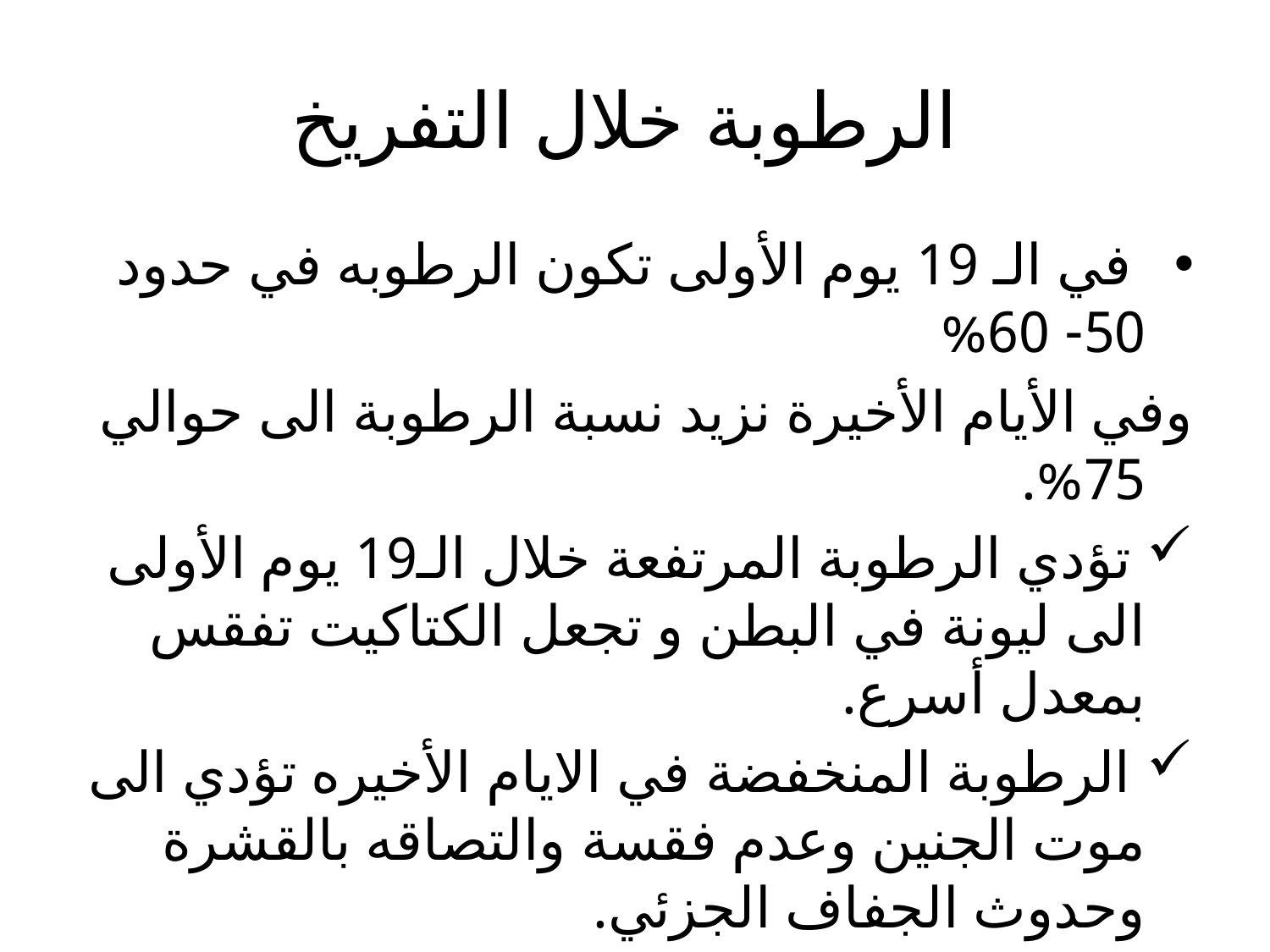

# الرطوبة خلال التفريخ
 في الـ 19 يوم الأولى تكون الرطوبه في حدود 50- 60%
وفي الأيام الأخيرة نزيد نسبة الرطوبة الى حوالي 75%.
 تؤدي الرطوبة المرتفعة خلال الـ19 يوم الأولى الى ليونة في البطن و تجعل الكتاكيت تفقس بمعدل أسرع.
 الرطوبة المنخفضة في الايام الأخيره تؤدي الى موت الجنين وعدم فقسة والتصاقه بالقشرة وحدوث الجفاف الجزئي.